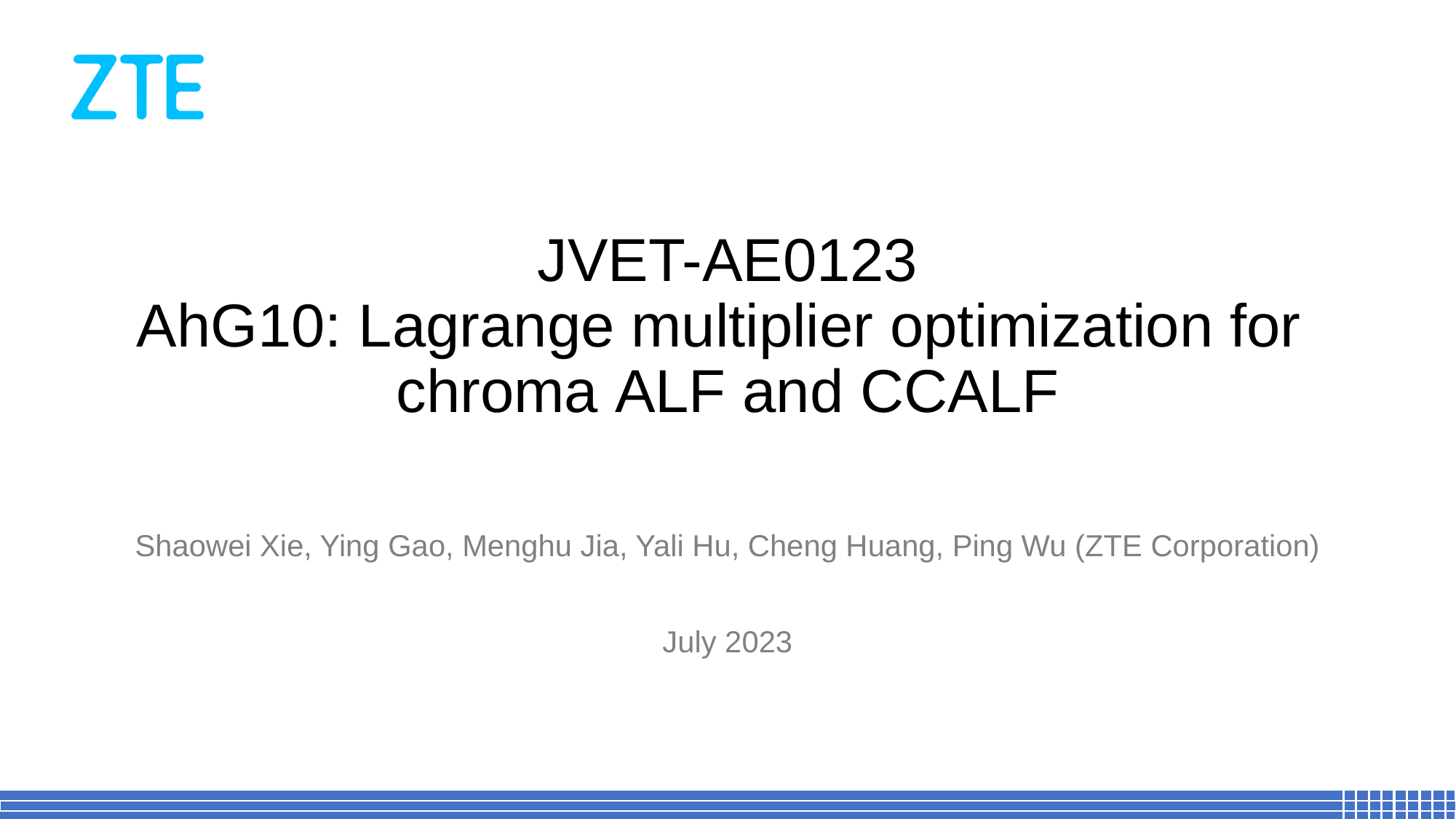

# JVET-AE0123 AhG10: Lagrange multiplier optimization for chroma ALF and CCALF
Shaowei Xie, Ying Gao, Menghu Jia, Yali Hu, Cheng Huang, Ping Wu (ZTE Corporation)

July 2023